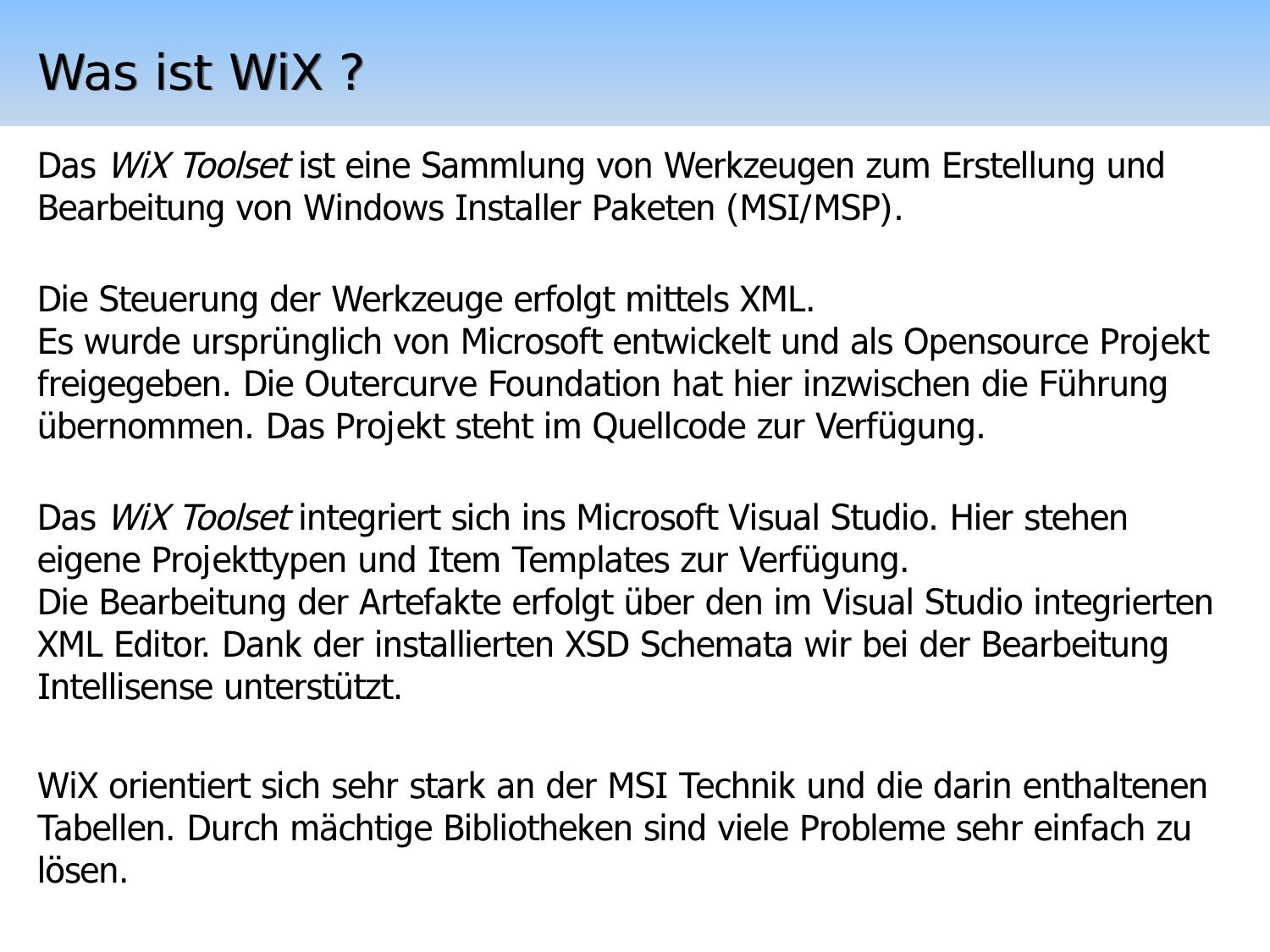

# Was ist WiX ?
Das WiX Toolset ist eine Sammlung von Werkzeugen zum Erstellung und Bearbeitung von Windows Installer Paketen (MSI/MSP).
Die Steuerung der Werkzeuge erfolgt mittels XML.
Es wurde ursprünglich von Microsoft entwickelt und als Opensource Projekt freigegeben. Die Outercurve Foundation hat hier inzwischen die Führung übernommen. Das Projekt steht im Quellcode zur Verfügung.
Das WiX Toolset integriert sich ins Microsoft Visual Studio. Hier stehen eigene Projekttypen und Item Templates zur Verfügung.
Die Bearbeitung der Artefakte erfolgt über den im Visual Studio integrierten XML Editor. Dank der installierten XSD Schemata wir bei der Bearbeitung Intellisense unterstützt.

WiX orientiert sich sehr stark an der MSI Technik und die darin enthaltenen Tabellen. Durch mächtige Bibliotheken sind viele Probleme sehr einfach zu lösen.